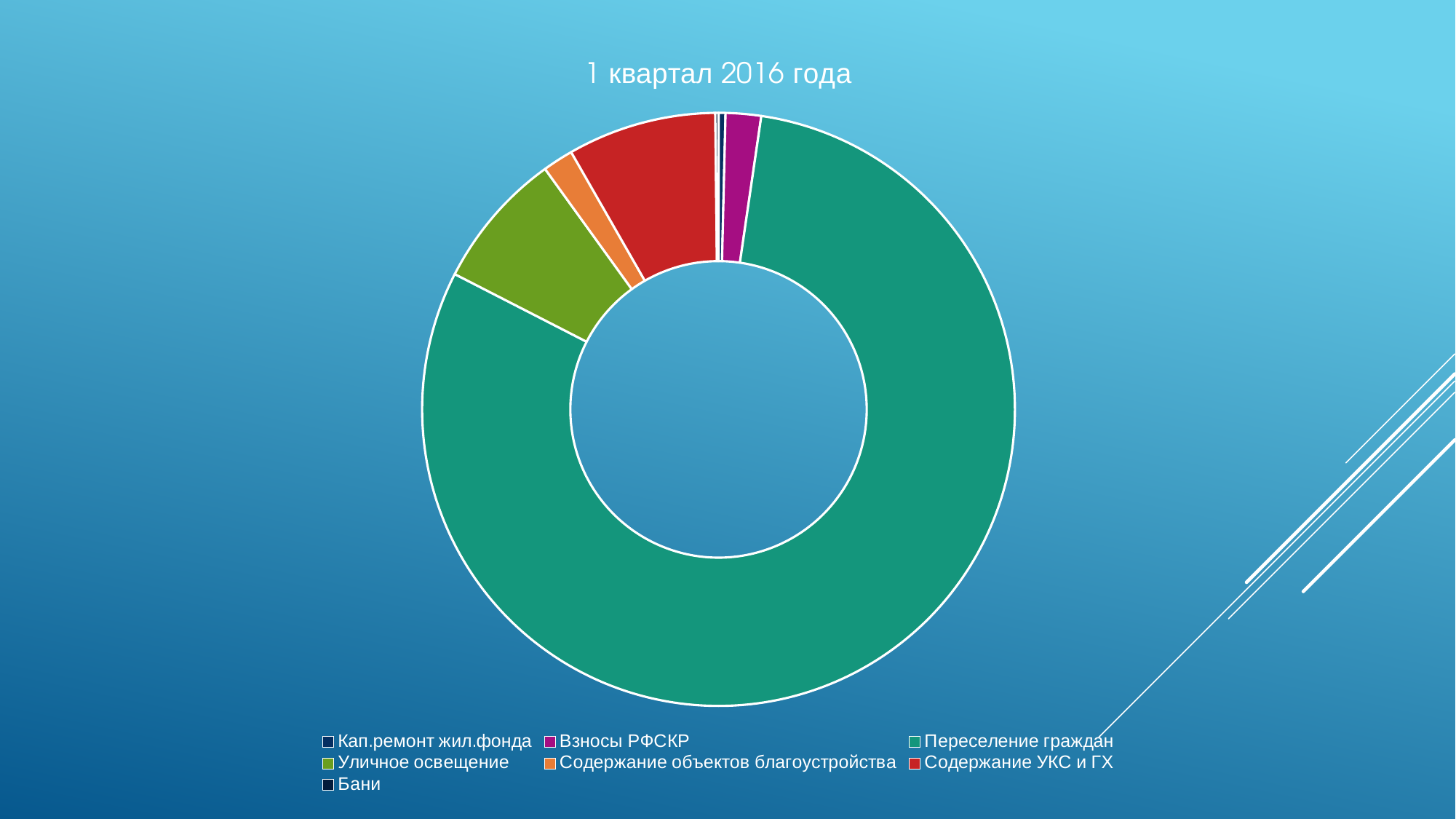

### Chart:

| Category | 1 квартал 2016 года |
|---|---|
| Кап.ремонт жил.фонда | 110.0 |
| Взносы РФСКР | 559.0 |
| Переселение граждан | 23239.7 |
| Уличное освещение | 2175.4 |
| Содержание объектов благоустройства | 483.6 |
| Содержание УКС и ГХ | 2349.0 |
| Бани | 50.2 |